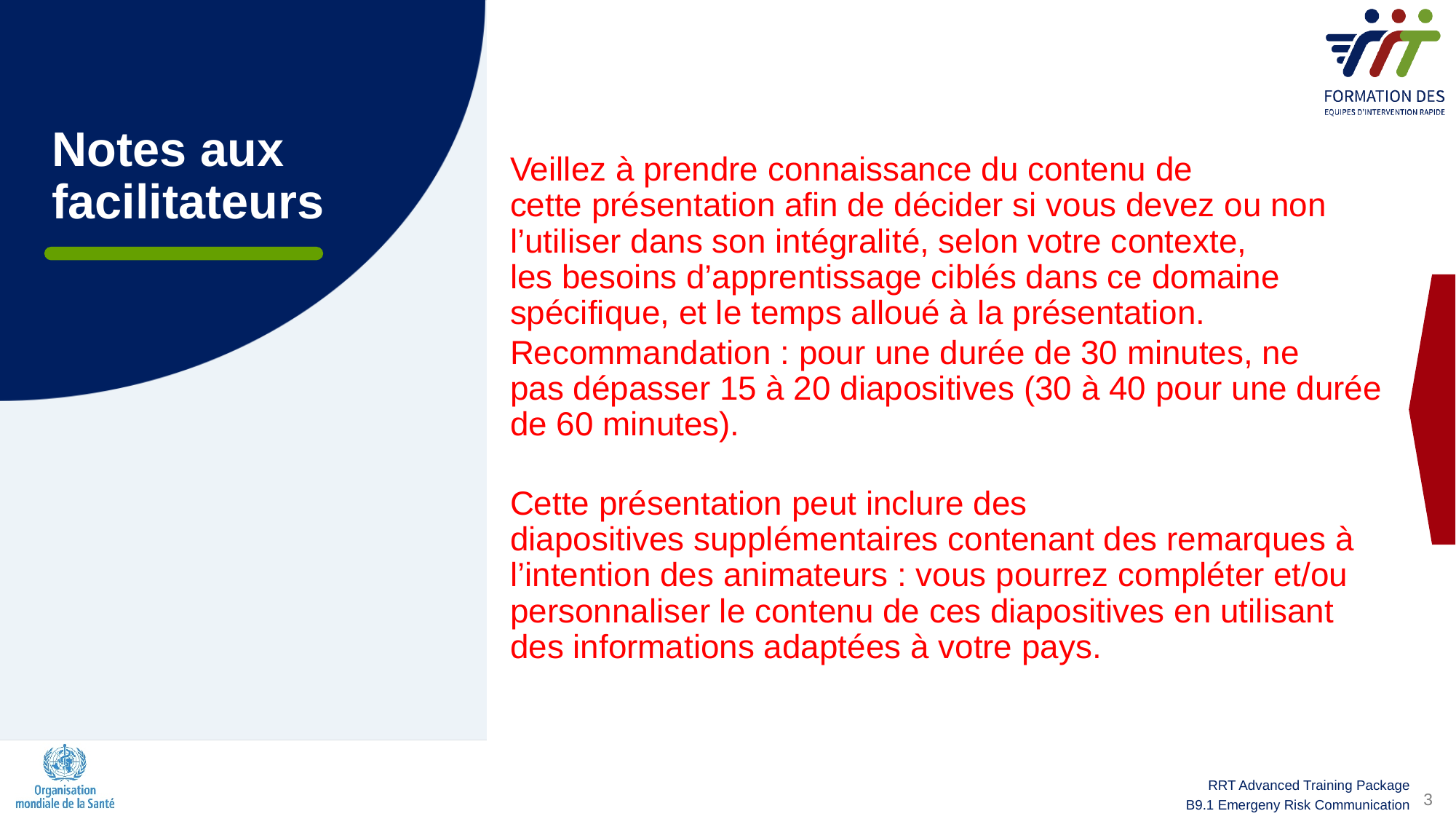

# Notes aux facilitateurs
Veillez à prendre connaissance du contenu de cette présentation afin de décider si vous devez ou non l’utiliser dans son intégralité, selon votre contexte, les besoins d’apprentissage ciblés dans ce domaine spécifique, et le temps alloué à la présentation.
Recommandation : pour une durée de 30 minutes, ne pas dépasser 15 à 20 diapositives (30 à 40 pour une durée de 60 minutes).

Cette présentation peut inclure des diapositives supplémentaires contenant des remarques à l’intention des animateurs : vous pourrez compléter et/ou personnaliser le contenu de ces diapositives en utilisant des informations adaptées à votre pays.